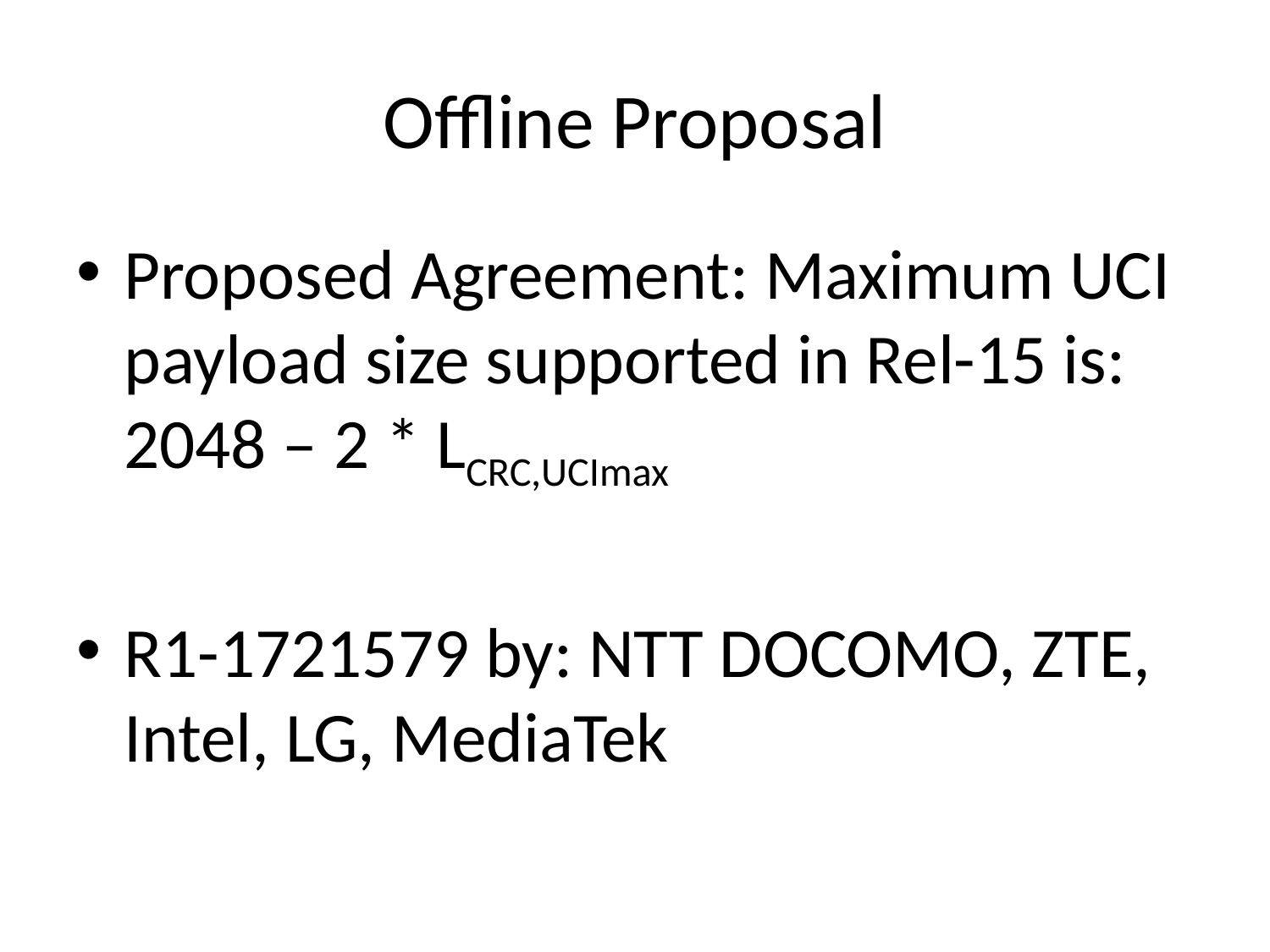

# Offline Proposal
Proposed Agreement: Maximum UCI payload size supported in Rel-15 is: 2048 – 2 * LCRC,UCImax

R1-1721579 by: NTT DOCOMO, ZTE, Intel, LG, MediaTek